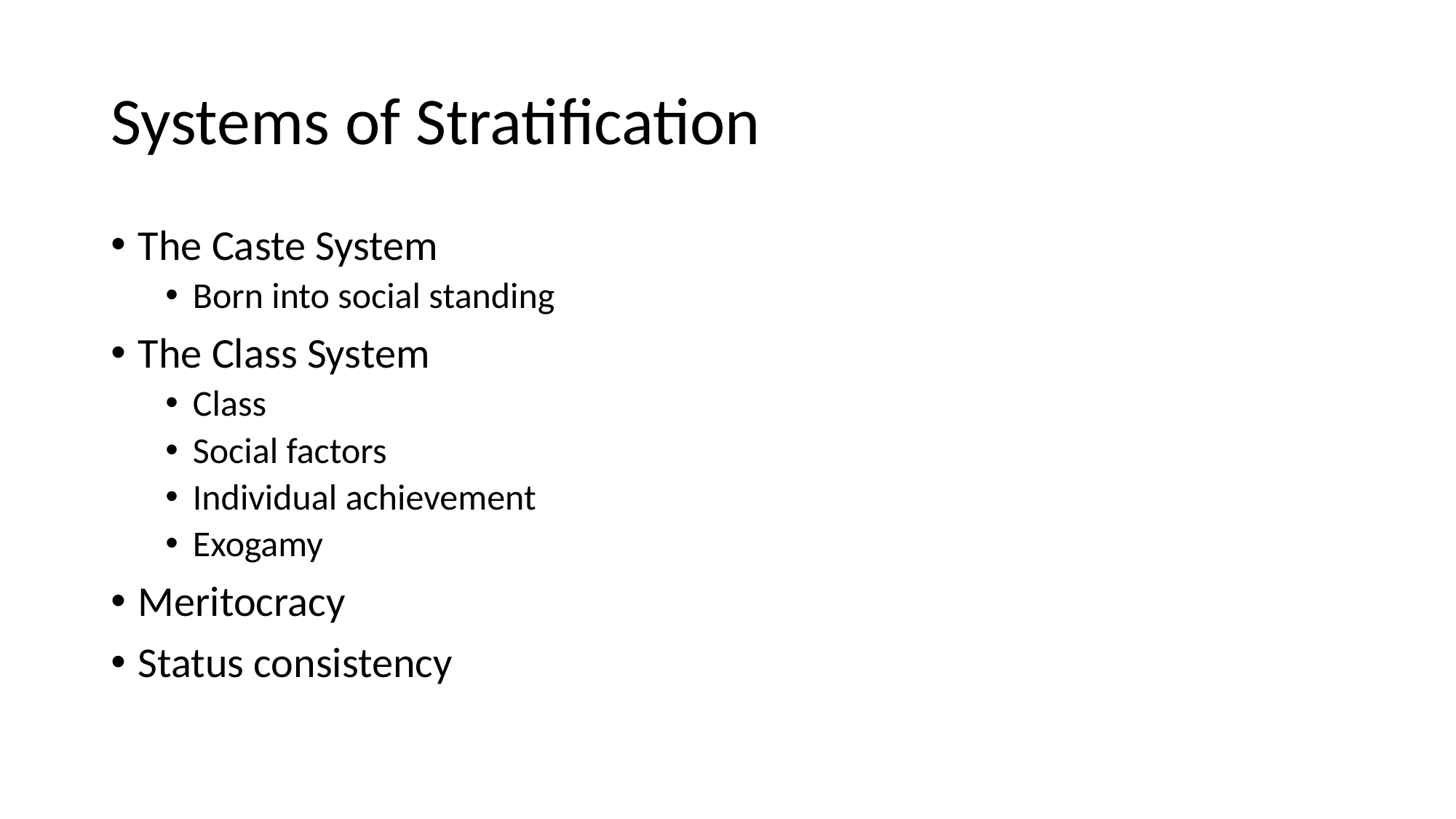

# Systems of Stratification
The Caste System
Born into social standing
The Class System
Class
Social factors
Individual achievement
Exogamy
Meritocracy
Status consistency